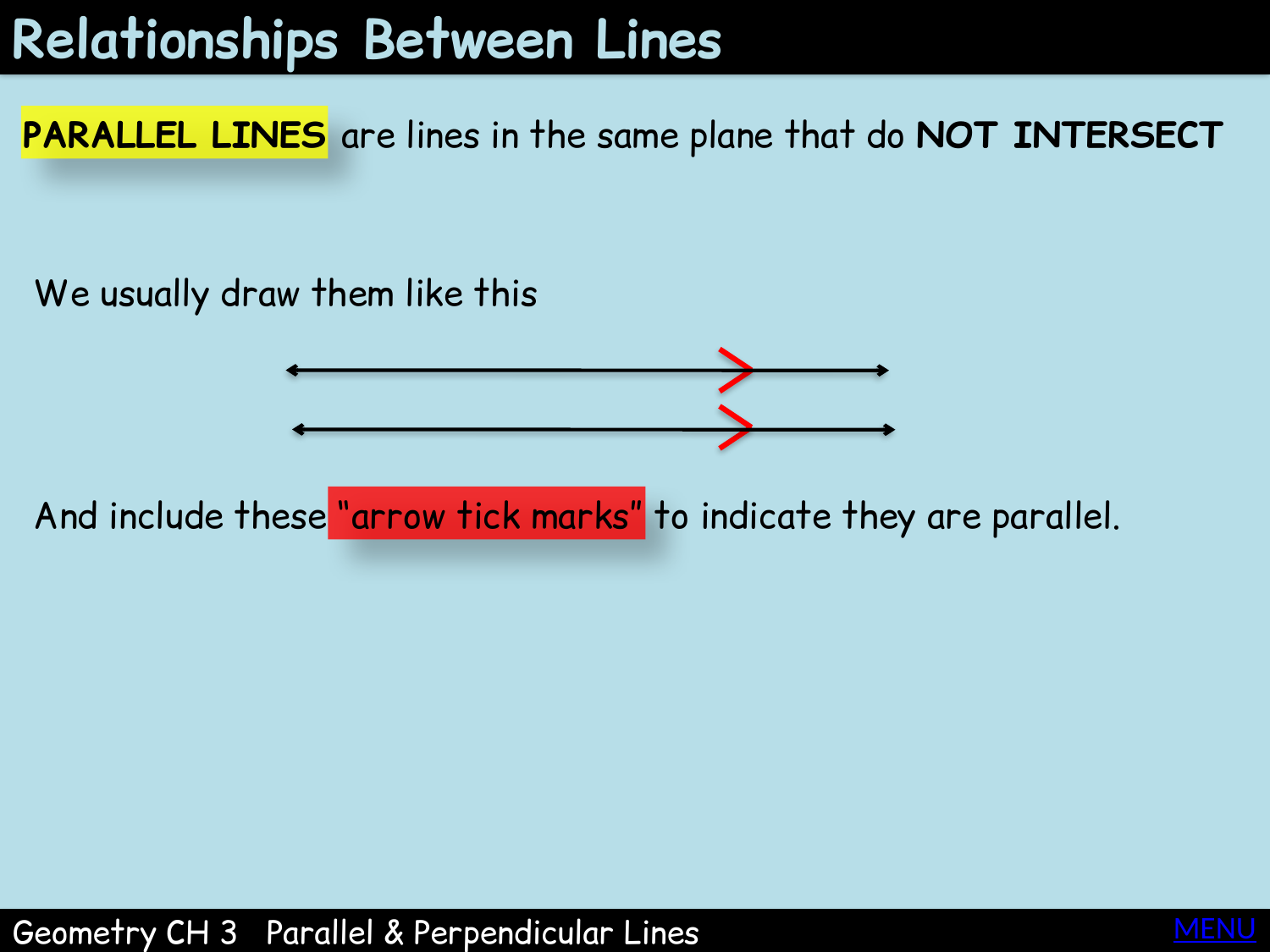

Relationships Between Lines
PARALLEL LINES are lines in the same plane that do NOT INTERSECT

We usually draw them like this
And include these “arrow tick marks” to indicate they are parallel.

MENU
Geometry CH 3	Parallel & Perpendicular Lines